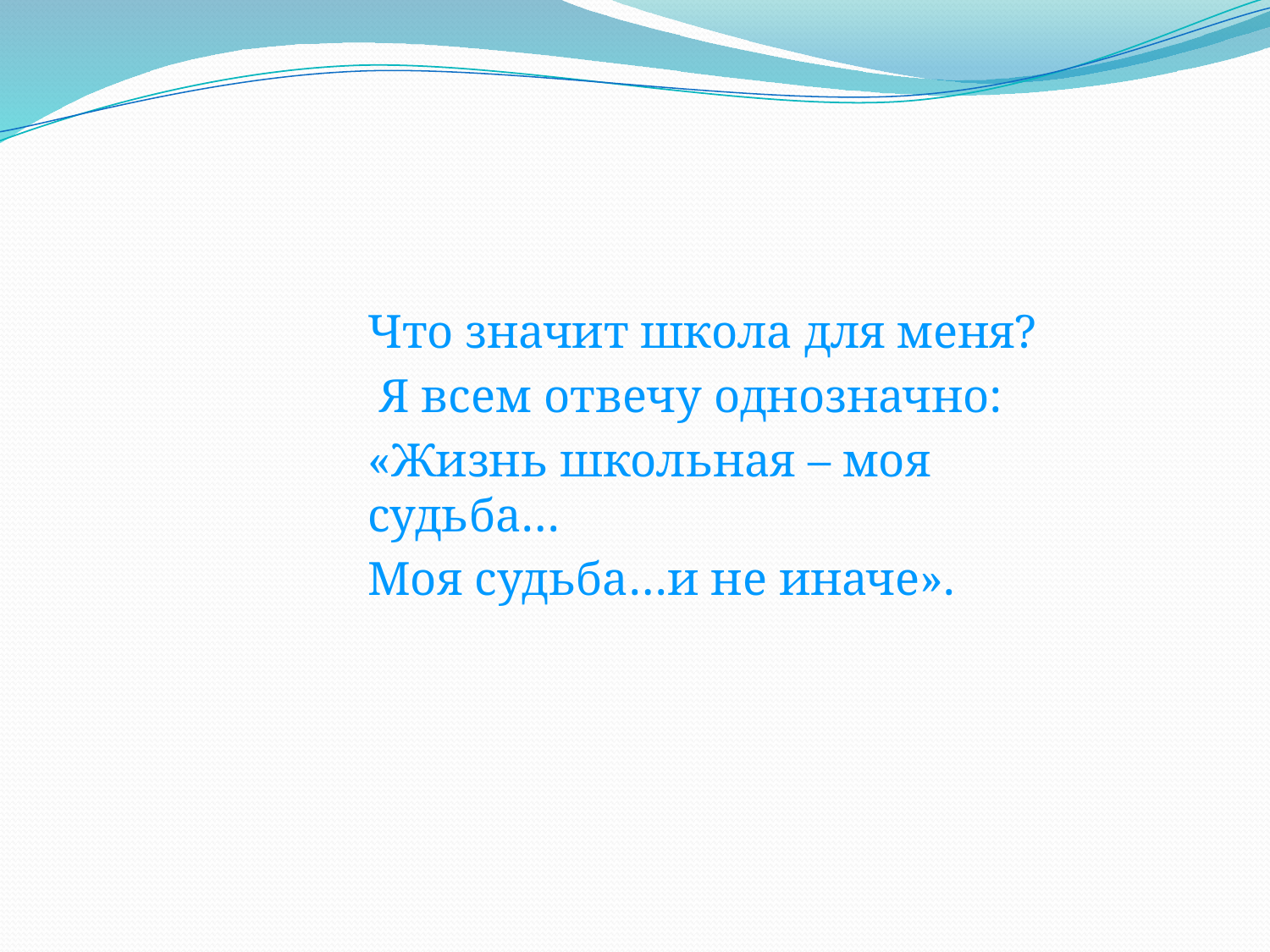

Что значит школа для меня?
 Я всем отвечу однозначно:
«Жизнь школьная – моя судьба…
Моя судьба…и не иначе».